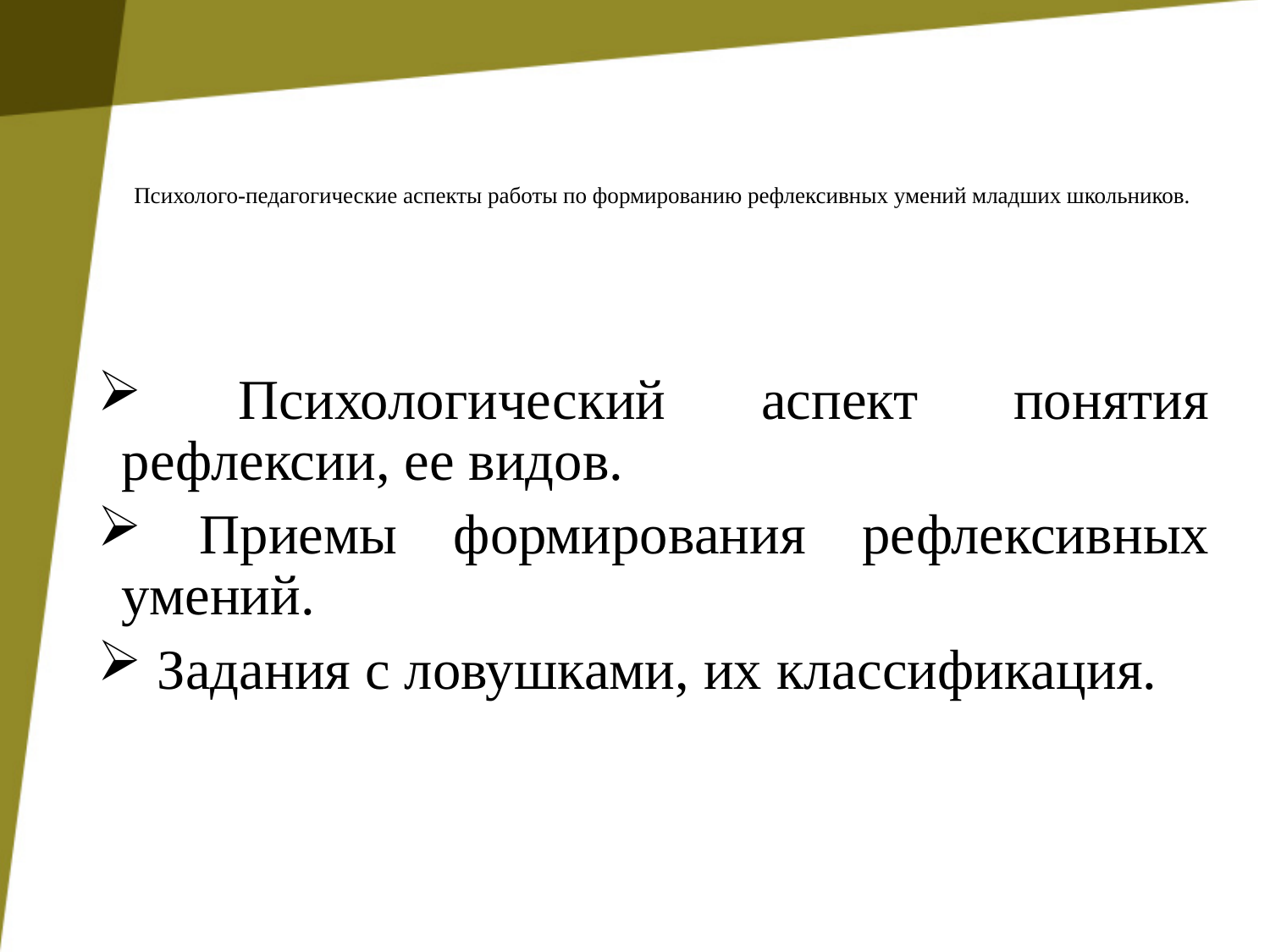

# Психолого-педагогические аспекты работы по формированию рефлексивных умений младших школьников.
 Психологический аспект понятия рефлексии, ее видов.
 Приемы формирования рефлексивных умений.
 Задания с ловушками, их классификация.